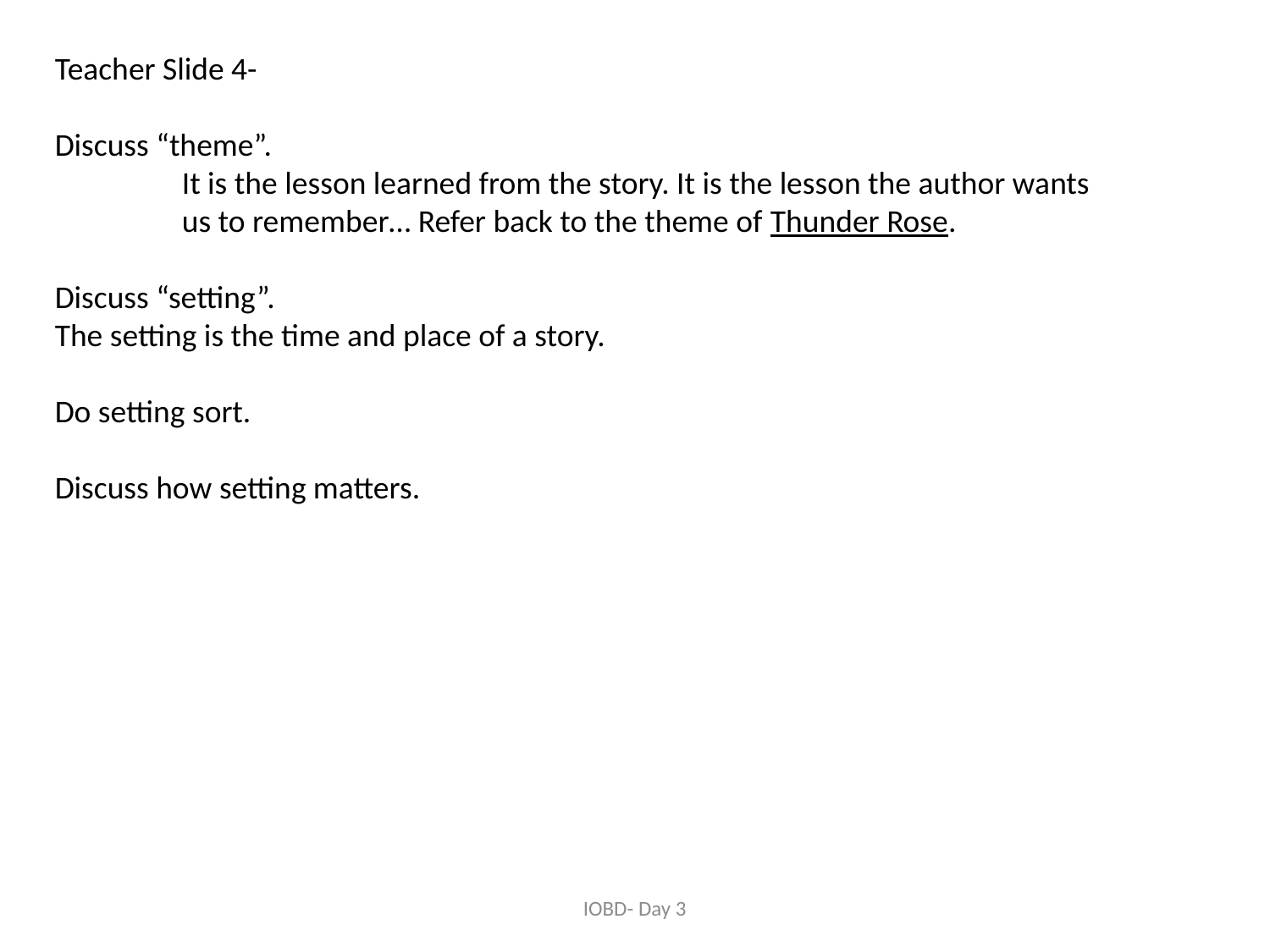

Teacher Slide 4-

Discuss “theme”.
	It is the lesson learned from the story. It is the lesson the author wants 	us to remember… Refer back to the theme of Thunder Rose.

Discuss “setting”.
The setting is the time and place of a story.

Do setting sort.

Discuss how setting matters.
IOBD- Day 3